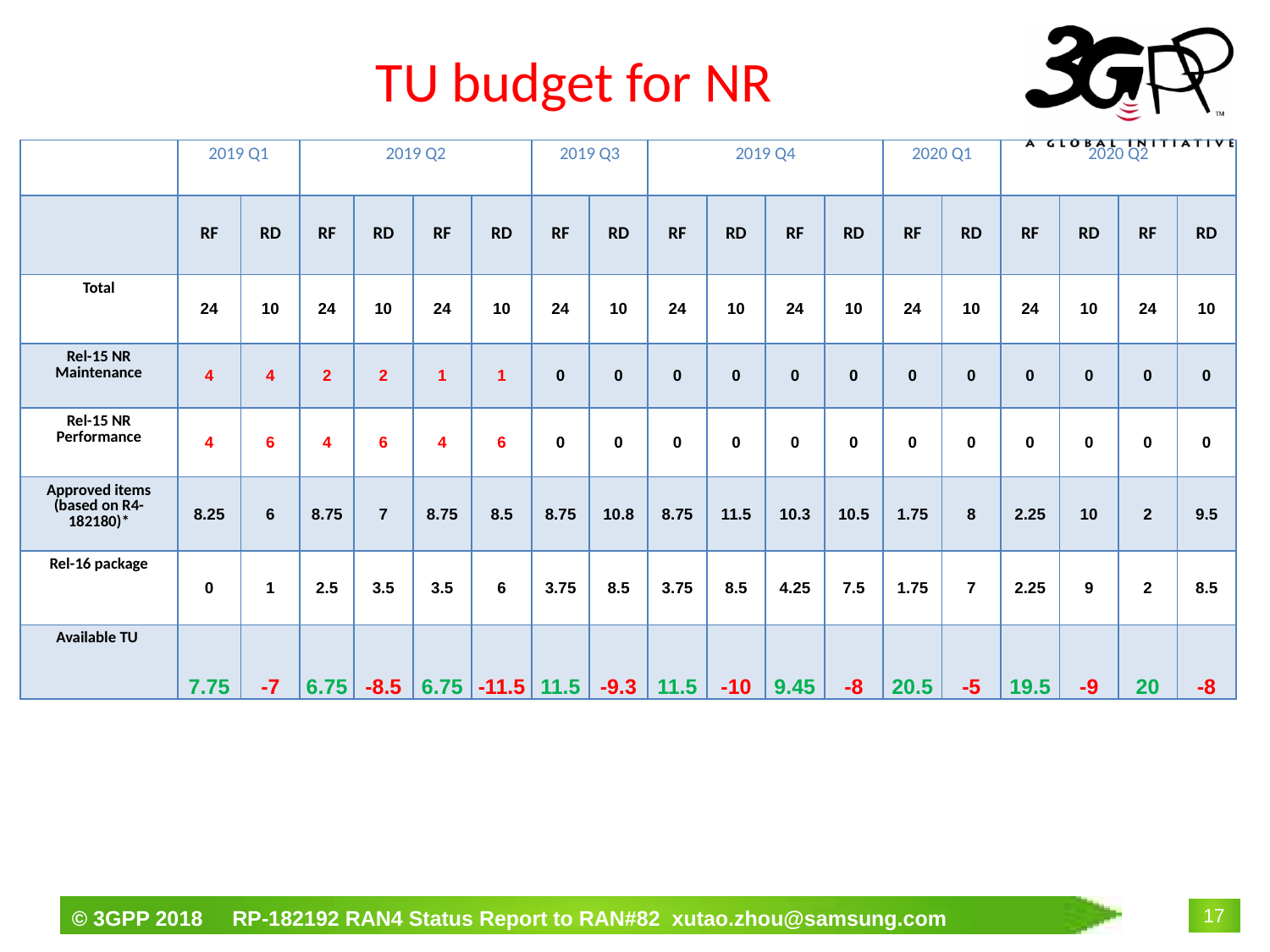

# TU budget for NR
|  | 2019 Q1 |  | 2019 Q2 |  |  |  | 2019 Q3 |  | 2019 Q4 |  |  |  | 2020 Q1 |  | 2020 Q2 |  |  |  |
| --- | --- | --- | --- | --- | --- | --- | --- | --- | --- | --- | --- | --- | --- | --- | --- | --- | --- | --- |
|  | RF | RD | RF | RD | RF | RD | RF | RD | RF | RD | RF | RD | RF | RD | RF | RD | RF | RD |
| Total | 24 | 10 | 24 | 10 | 24 | 10 | 24 | 10 | 24 | 10 | 24 | 10 | 24 | 10 | 24 | 10 | 24 | 10 |
| Rel-15 NR Maintenance | 4 | 4 | 2 | 2 | 1 | 1 | 0 | 0 | 0 | 0 | 0 | 0 | 0 | 0 | 0 | 0 | 0 | 0 |
| Rel-15 NR Performance | 4 | 6 | 4 | 6 | 4 | 6 | 0 | 0 | 0 | 0 | 0 | 0 | 0 | 0 | 0 | 0 | 0 | 0 |
| Approved items (based on R4-182180)\* | 8.25 | 6 | 8.75 | 7 | 8.75 | 8.5 | 8.75 | 10.8 | 8.75 | 11.5 | 10.3 | 10.5 | 1.75 | 8 | 2.25 | 10 | 2 | 9.5 |
| Rel-16 package | 0 | 1 | 2.5 | 3.5 | 3.5 | 6 | 3.75 | 8.5 | 3.75 | 8.5 | 4.25 | 7.5 | 1.75 | 7 | 2.25 | 9 | 2 | 8.5 |
| Available TU | 7.75 | -7 | 6.75 | -8.5 | 6.75 | -11.5 | 11.5 | -9.3 | 11.5 | -10 | 9.45 | -8 | 20.5 | -5 | 19.5 | -9 | 20 | -8 |